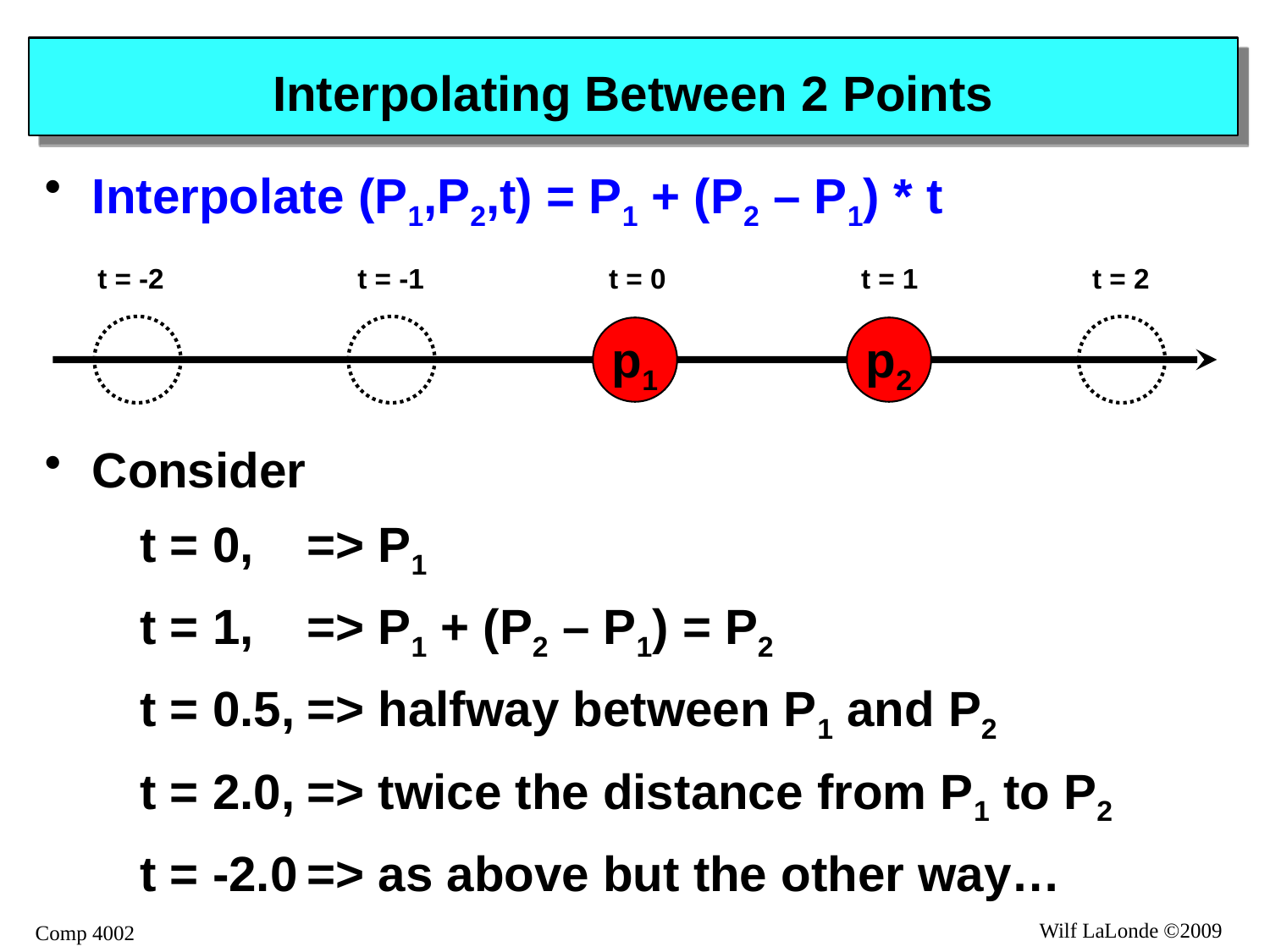

# Interpolating Between 2 Points
Interpolate (P1,P2,t) = P1 + (P2 – P1) * t

Consider
t = 0, 	=> P1
t = 1, 	=> P1 + (P2 – P1) = P2
t = 0.5,	=> halfway between P1 and P2
t = 2.0,	=> twice the distance from P1 to P2
t = -2.0	=> as above but the other way…
t = -2
t = -1
t = 0
t = 1
t = 2

p1
p2